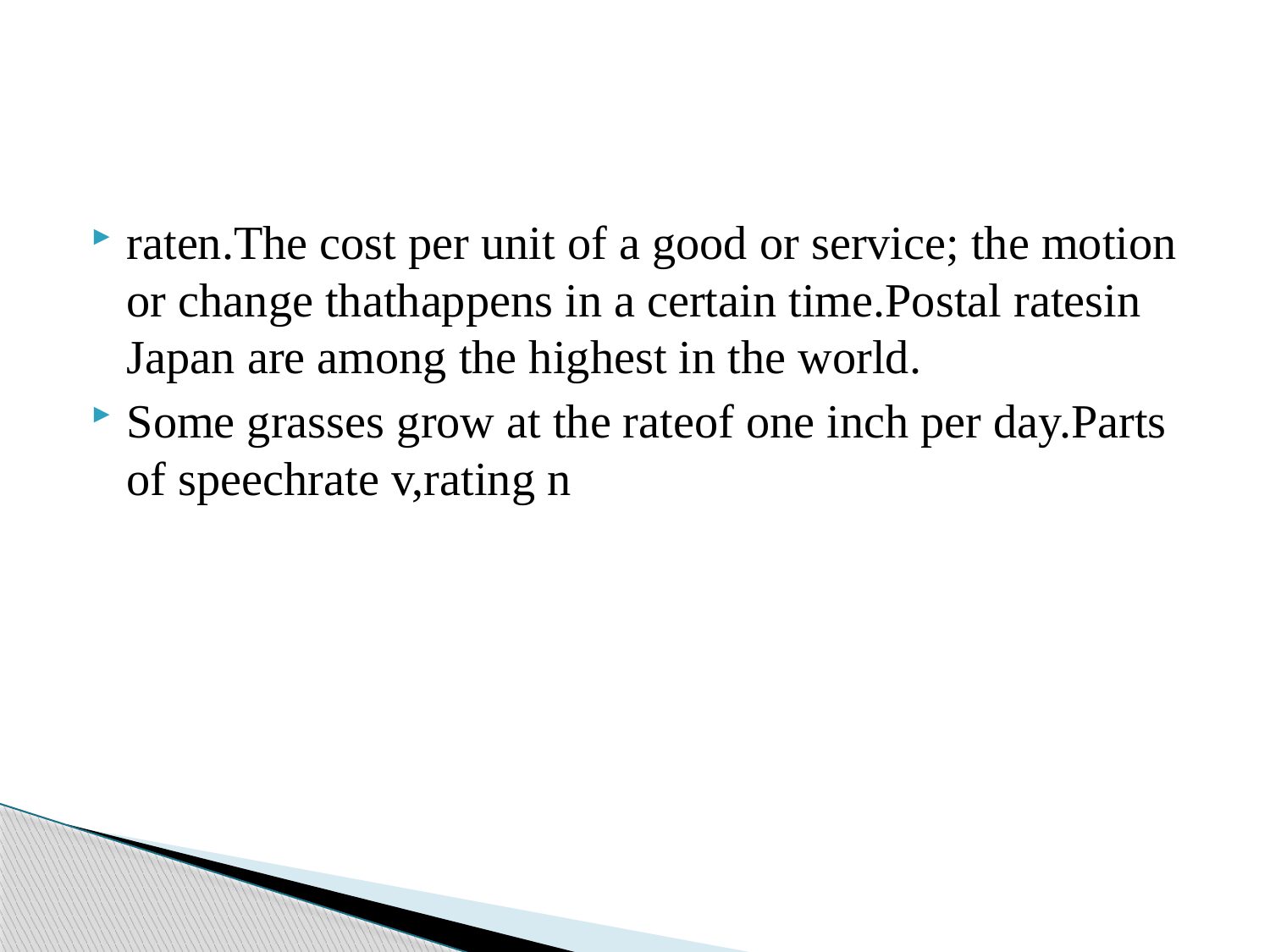

#
raten.The cost per unit of a good or service; the motion or change thathappens in a certain time.Postal ratesin Japan are among the highest in the world.
Some grasses grow at the rateof one inch per day.Parts of speechrate v,rating n